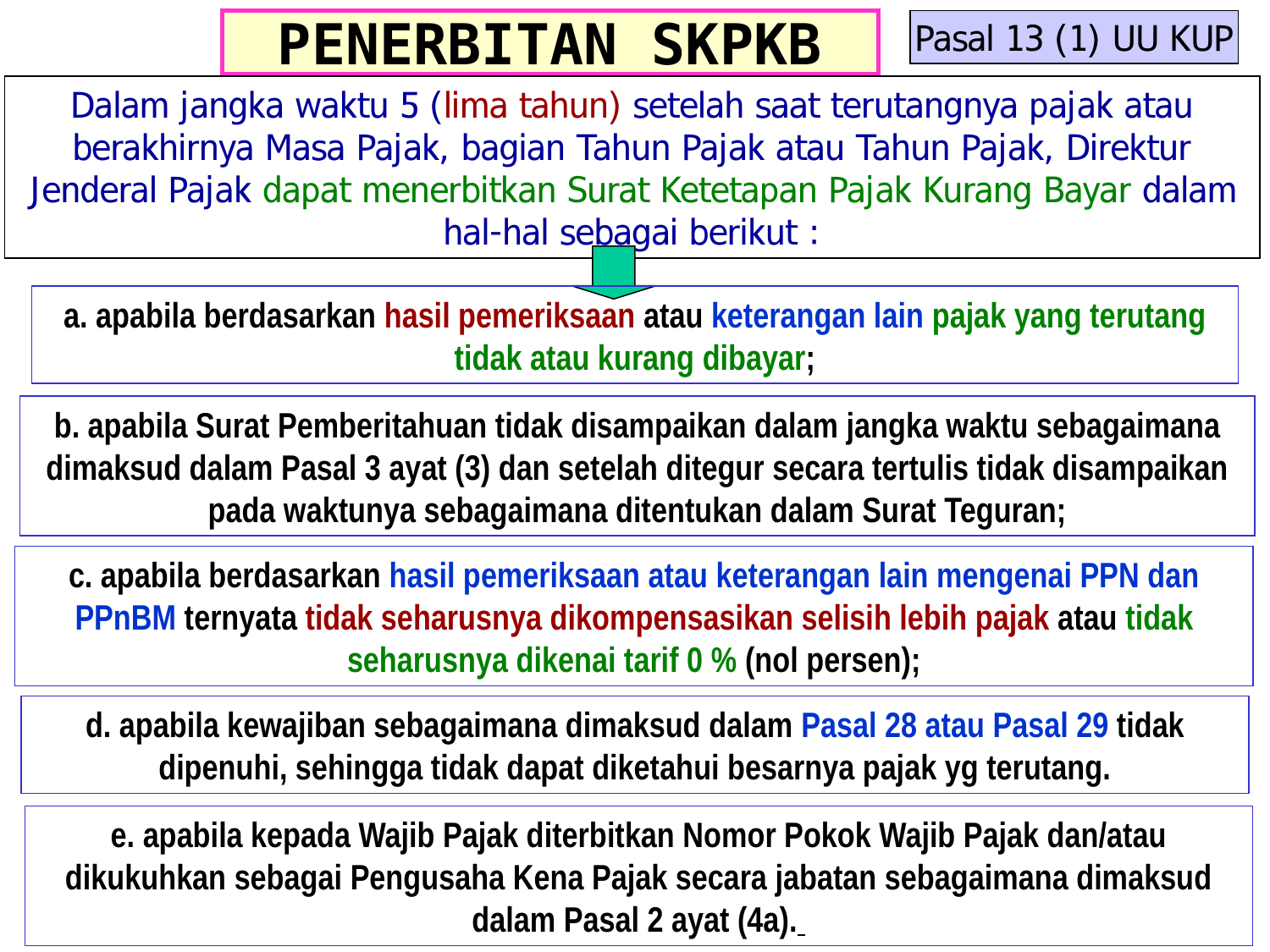

# PENERBITAN SKPKB
Pasal 13 (1) UU KUP
Dalam jangka waktu 5 (lima tahun) setelah saat terutangnya pajak atau berakhirnya Masa Pajak, bagian Tahun Pajak atau Tahun Pajak, Direktur Jenderal Pajak dapat menerbitkan Surat Ketetapan Pajak Kurang Bayar dalam hal-hal sebagai berikut :

a. apabila berdasarkan hasil pemeriksaan atau keterangan lain pajak yang terutang tidak atau kurang dibayar;
b. apabila Surat Pemberitahuan tidak disampaikan dalam jangka waktu sebagaimana dimaksud dalam Pasal 3 ayat (3) dan setelah ditegur secara tertulis tidak disampaikan pada waktunya sebagaimana ditentukan dalam Surat Teguran;
c. apabila berdasarkan hasil pemeriksaan atau keterangan lain mengenai PPN dan PPnBM ternyata tidak seharusnya dikompensasikan selisih lebih pajak atau tidak seharusnya dikenai tarif 0 % (nol persen);
d. apabila kewajiban sebagaimana dimaksud dalam Pasal 28 atau Pasal 29 tidak dipenuhi, sehingga tidak dapat diketahui besarnya pajak yg terutang.
e. apabila kepada Wajib Pajak diterbitkan Nomor Pokok Wajib Pajak dan/atau dikukuhkan sebagai Pengusaha Kena Pajak secara jabatan sebagaimana dimaksud dalam Pasal 2 ayat (4a).